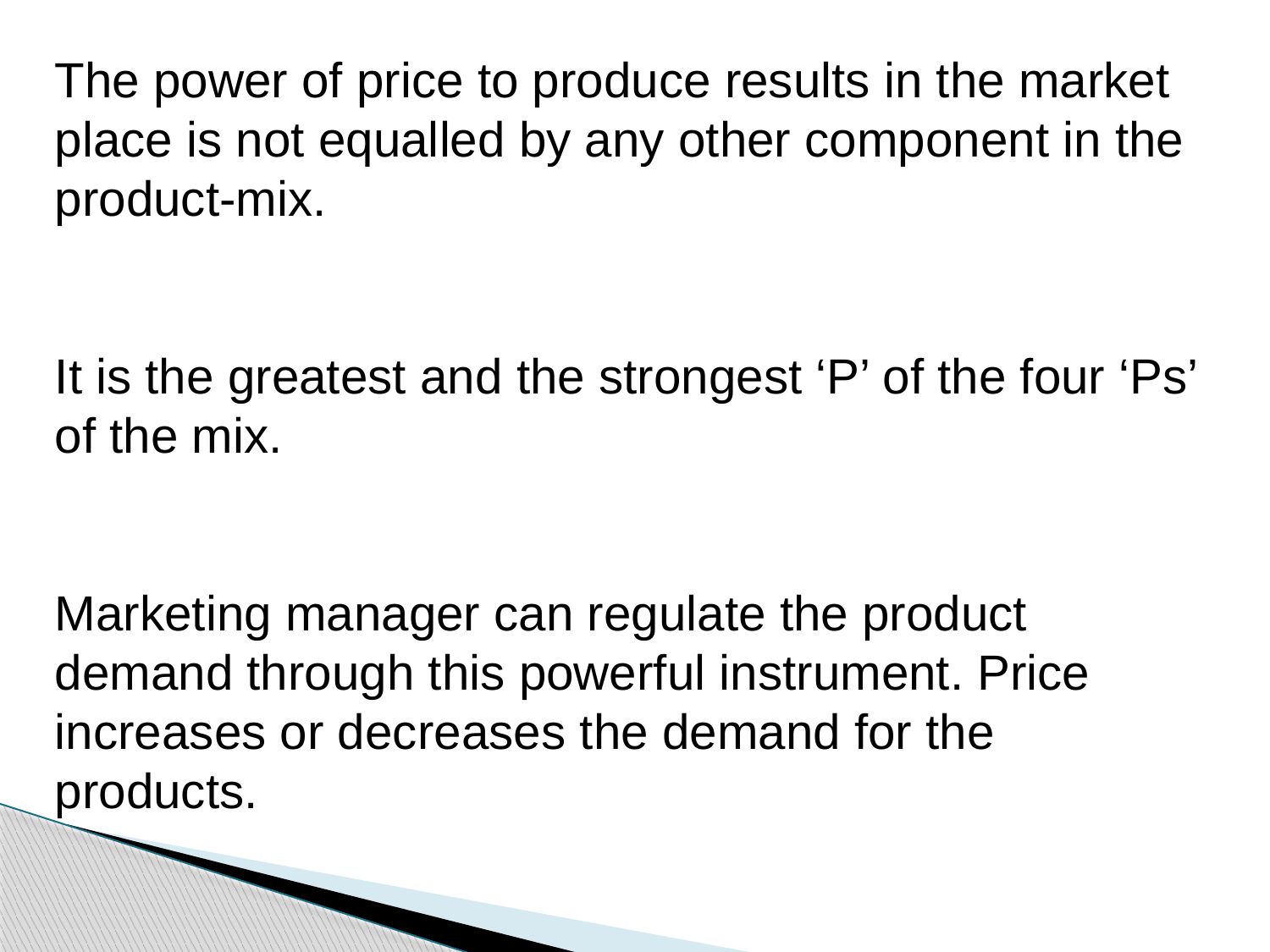

The power of price to produce results in the market place is not equalled by any other component in the product-mix.

It is the greatest and the strongest ‘P’ of the four ‘Ps’ of the mix.

Marketing manager can regulate the product demand through this powerful instrument. Price increases or decreases the demand for the products.